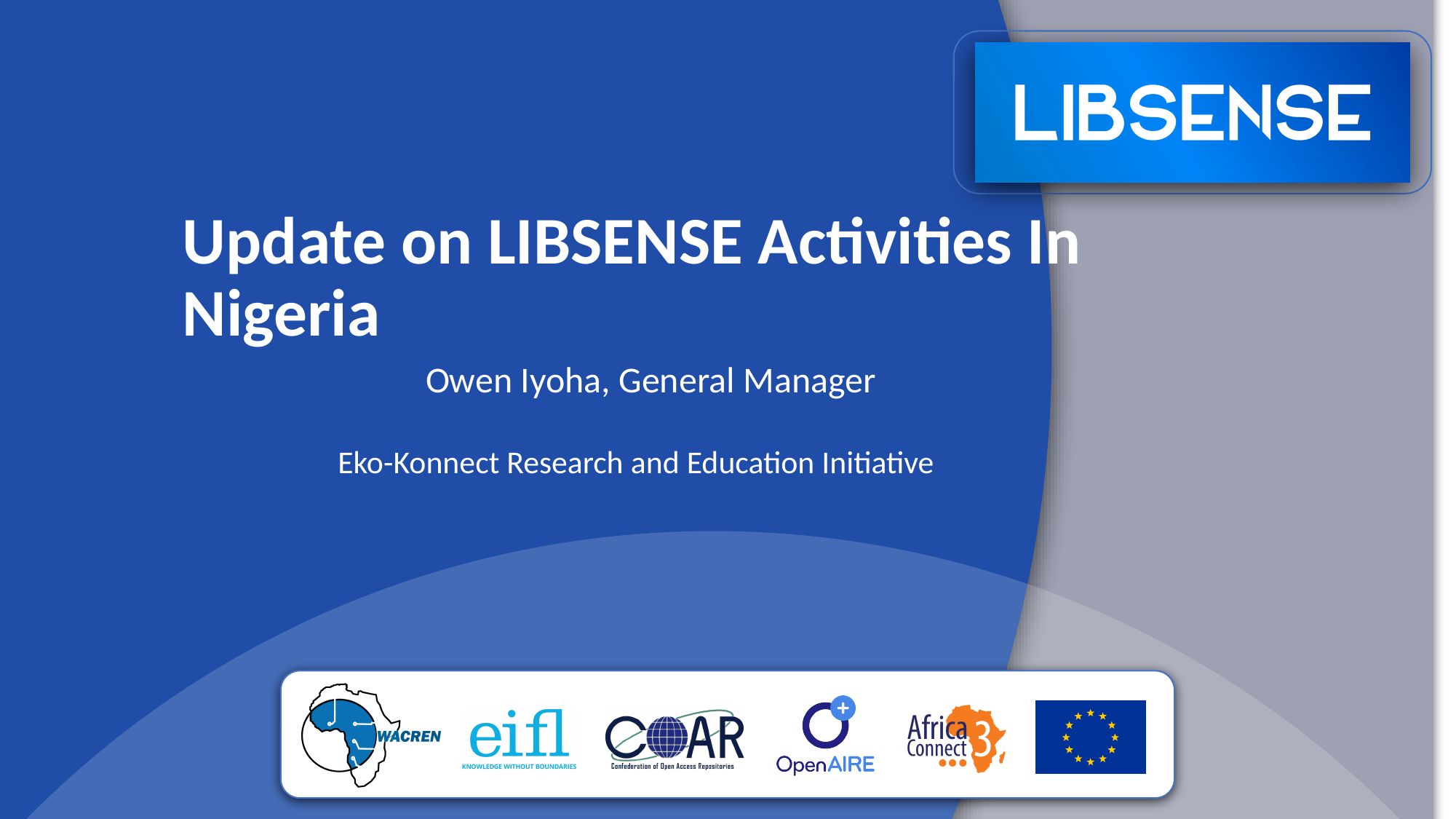

Update on LIBSENSE Activities In Nigeria
Owen Iyoha, General Manager
Eko-Konnect Research and Education Initiative